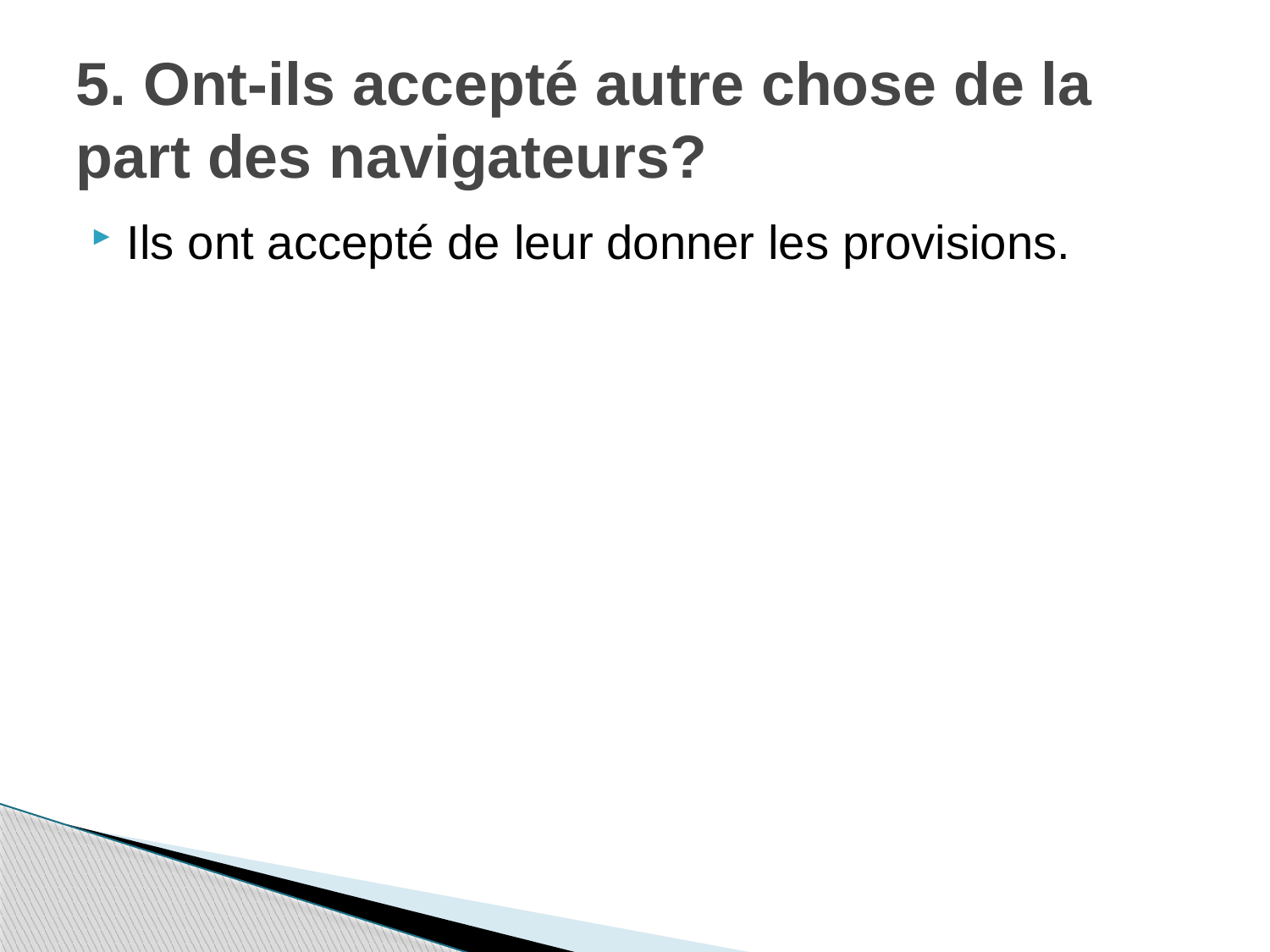

# 5. Ont-ils accepté autre chose de la part des navigateurs?
Ils ont accepté de leur donner les provisions.